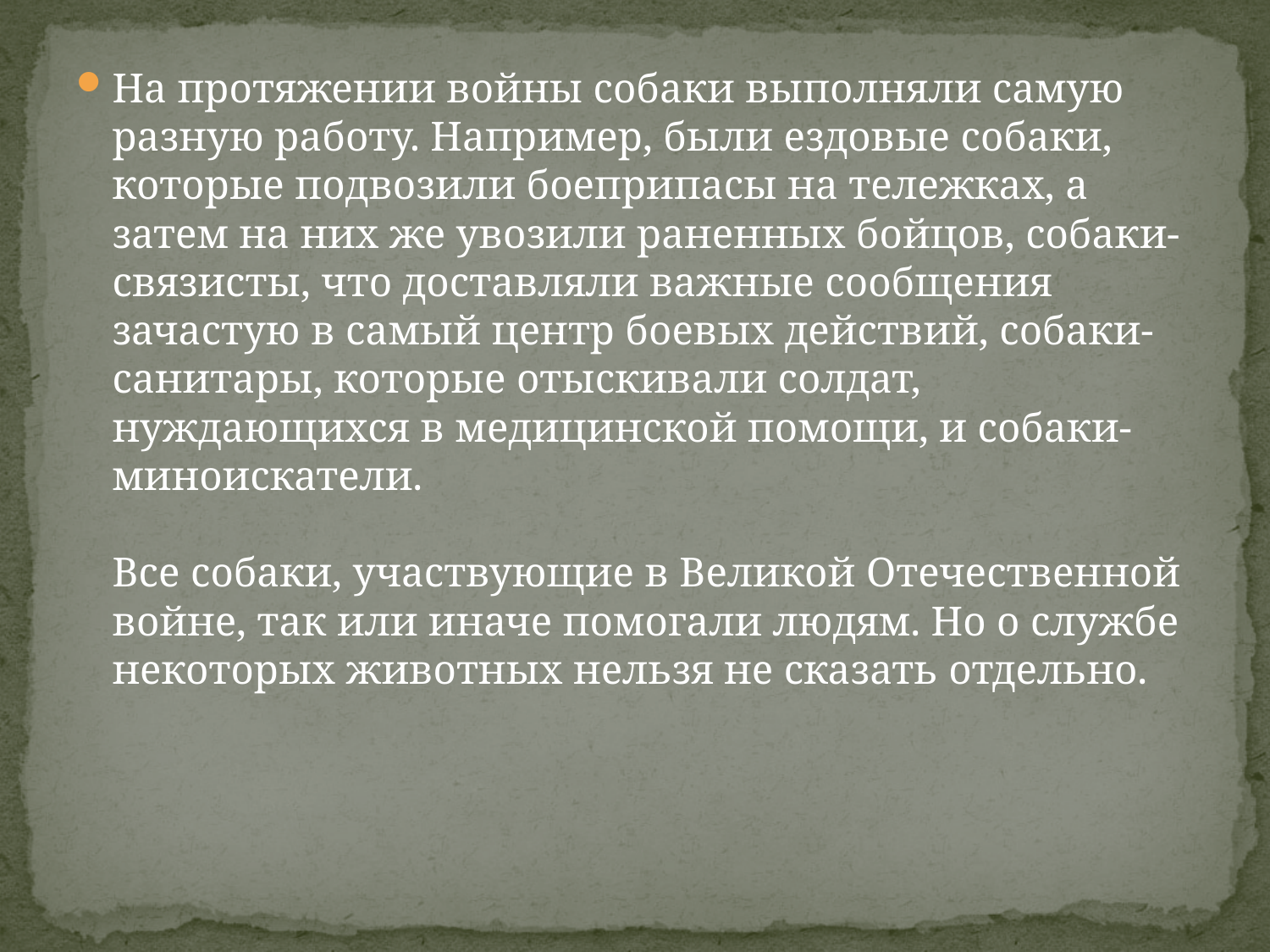

На протяжении войны собаки выполняли самую разную работу. Например, были ездовые собаки, которые подвозили боеприпасы на тележках, а затем на них же увозили раненных бойцов, собаки-связисты, что доставляли важные сообщения зачастую в самый центр боевых действий, собаки-санитары, которые отыскивали солдат, нуждающихся в медицинской помощи, и собаки-миноискатели. 
Все собаки, участвующие в Великой Отечественной войне, так или иначе помогали людям. Но о службе некоторых животных нельзя не сказать отдельно.